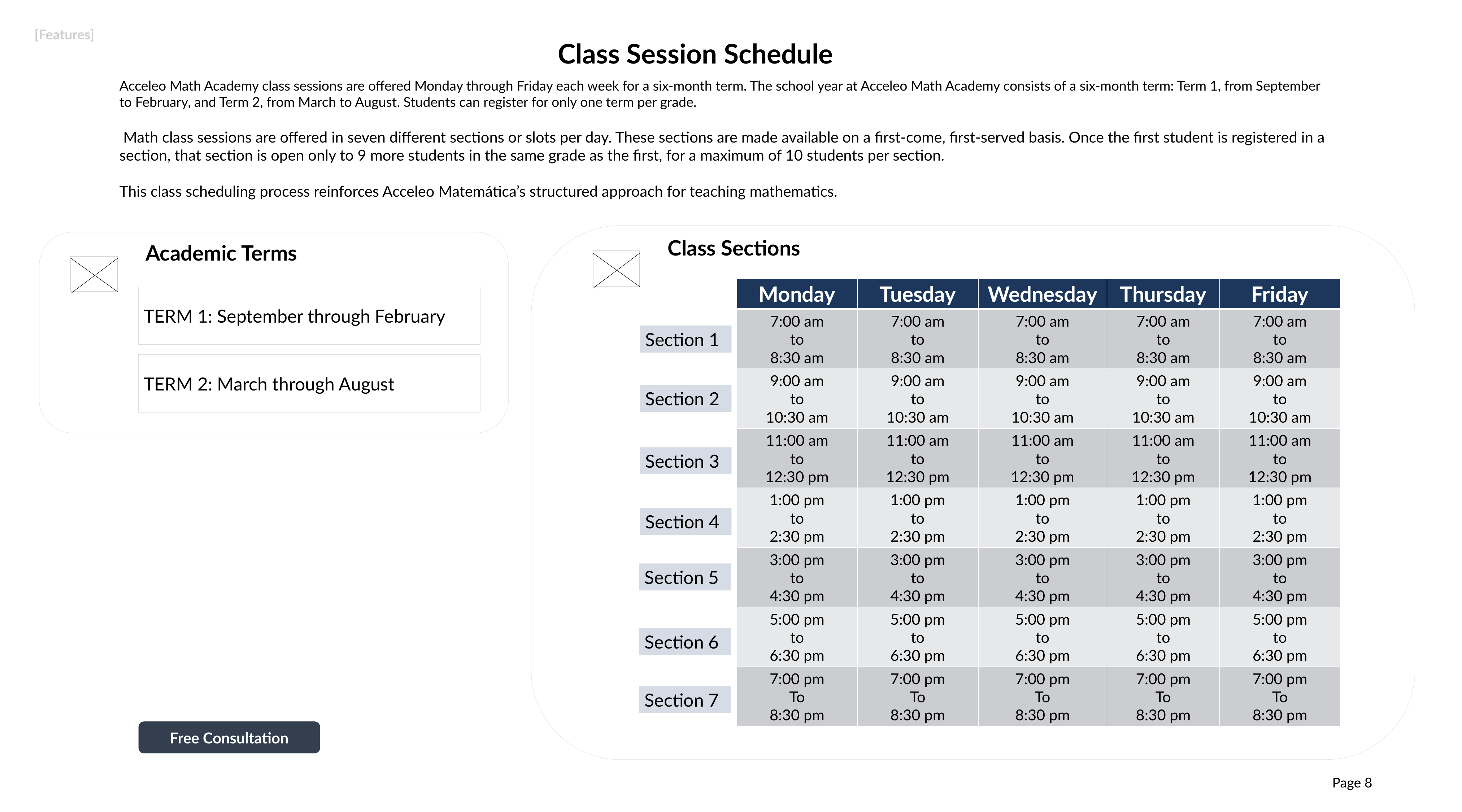

[Features]
Class Session Schedule
Acceleo Math Academy class sessions are offered Monday through Friday each week for a six-month term. The school year at Acceleo Math Academy consists of a six-month term: Term 1, from September to February, and Term 2, from March to August. Students can register for only one term per grade.

 Math class sessions are offered in seven different sections or slots per day. These sections are made available on a first-come, first-served basis. Once the first student is registered in a section, that section is open only to 9 more students in the same grade as the first, for a maximum of 10 students per section.

This class scheduling process reinforces Acceleo Matemática’s structured approach for teaching mathematics.

Class Sections

Academic Terms

| Monday | Tuesday | Wednesday | Thursday | Friday |
| --- | --- | --- | --- | --- |
| 7:00 am to 8:30 am | 7:00 am to 8:30 am | 7:00 am to 8:30 am | 7:00 am to 8:30 am | 7:00 am to 8:30 am |
| 9:00 am to 10:30 am | 9:00 am to 10:30 am | 9:00 am to 10:30 am | 9:00 am to 10:30 am | 9:00 am to 10:30 am |
| 11:00 am to 12:30 pm | 11:00 am to 12:30 pm | 11:00 am to 12:30 pm | 11:00 am to 12:30 pm | 11:00 am to 12:30 pm |
| 1:00 pm to 2:30 pm | 1:00 pm to 2:30 pm | 1:00 pm to 2:30 pm | 1:00 pm to 2:30 pm | 1:00 pm to 2:30 pm |
| 3:00 pm to 4:30 pm | 3:00 pm to 4:30 pm | 3:00 pm to 4:30 pm | 3:00 pm to 4:30 pm | 3:00 pm to 4:30 pm |
| 5:00 pm to 6:30 pm | 5:00 pm to 6:30 pm | 5:00 pm to 6:30 pm | 5:00 pm to 6:30 pm | 5:00 pm to 6:30 pm |
| 7:00 pm To 8:30 pm | 7:00 pm To 8:30 pm | 7:00 pm To 8:30 pm | 7:00 pm To 8:30 pm | 7:00 pm To 8:30 pm |
TERM 1: September through February
Section 1
TERM 2: March through August
Section 2
Section 3
Section 4
Section 5
Section 6
Section 7
Free Consultation
Page 8